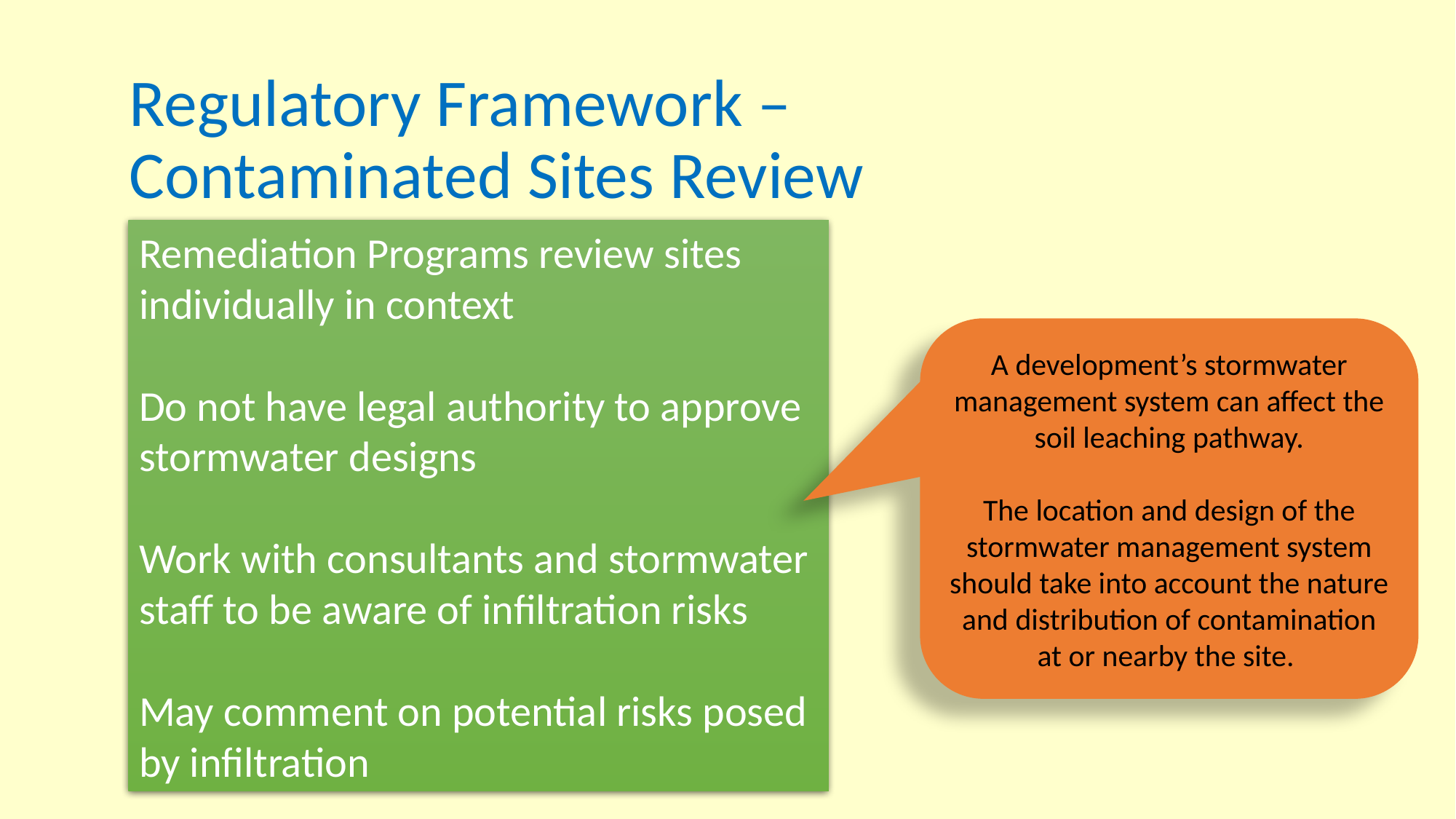

Regulatory Framework –
Contaminated Sites Review
Remediation Programs review sites individually in context

Do not have legal authority to approve stormwater designs

Work with consultants and stormwater staff to be aware of infiltration risks

May comment on potential risks posed by infiltration
A development’s stormwater management system can affect the soil leaching pathway.

The location and design of the stormwater management system should take into account the nature and distribution of contamination at or nearby the site.